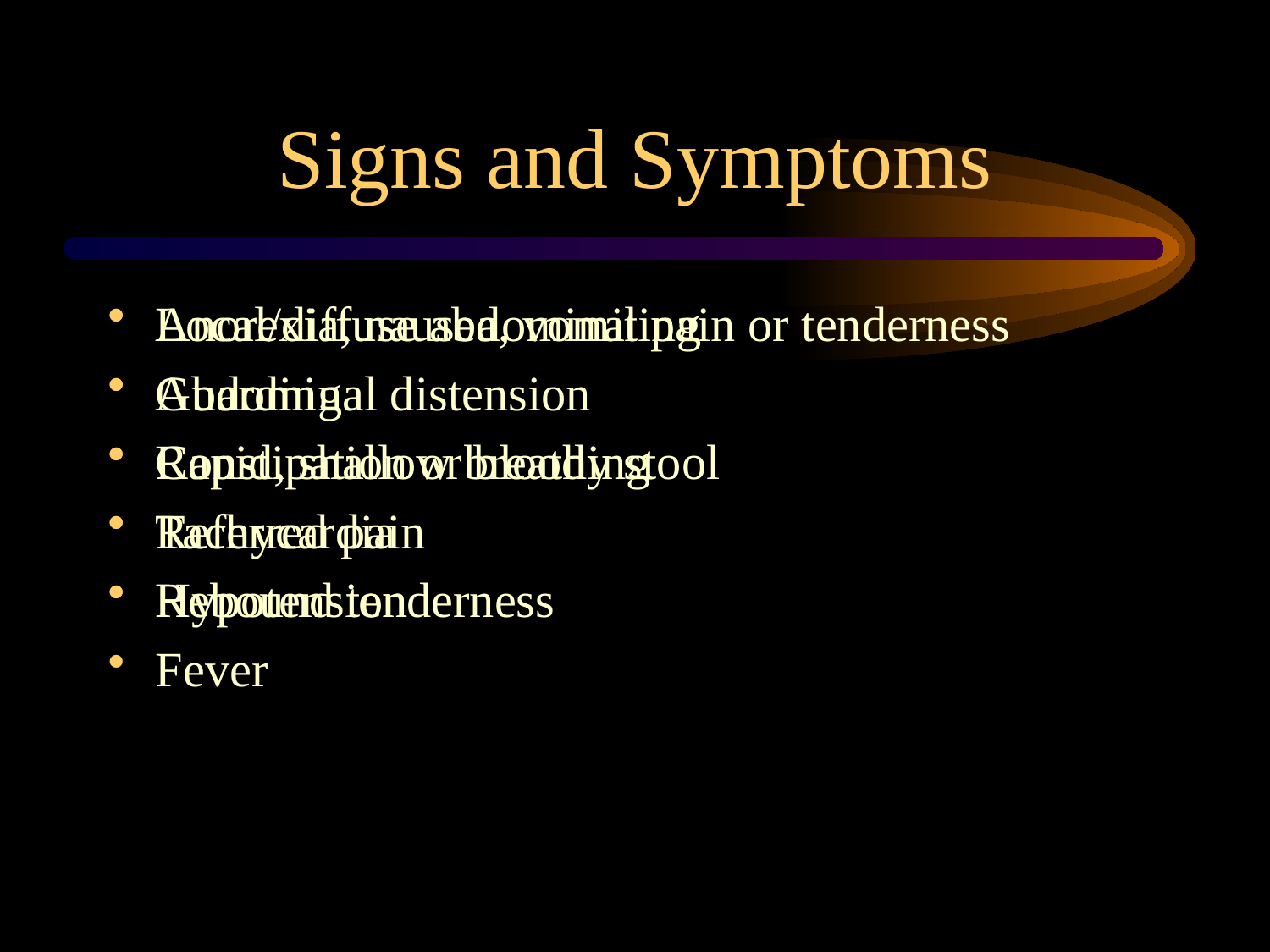

# Signs and Symptoms
Local/diffuse abdominal pain or tenderness
Guarding
Rapid, shallow breathing
Referred pain
Rebound tenderness
Anorexia, nausea, vomiting
Abdominal distension
Constipation or bloody stool
Tachycardia
Hypotension
Fever